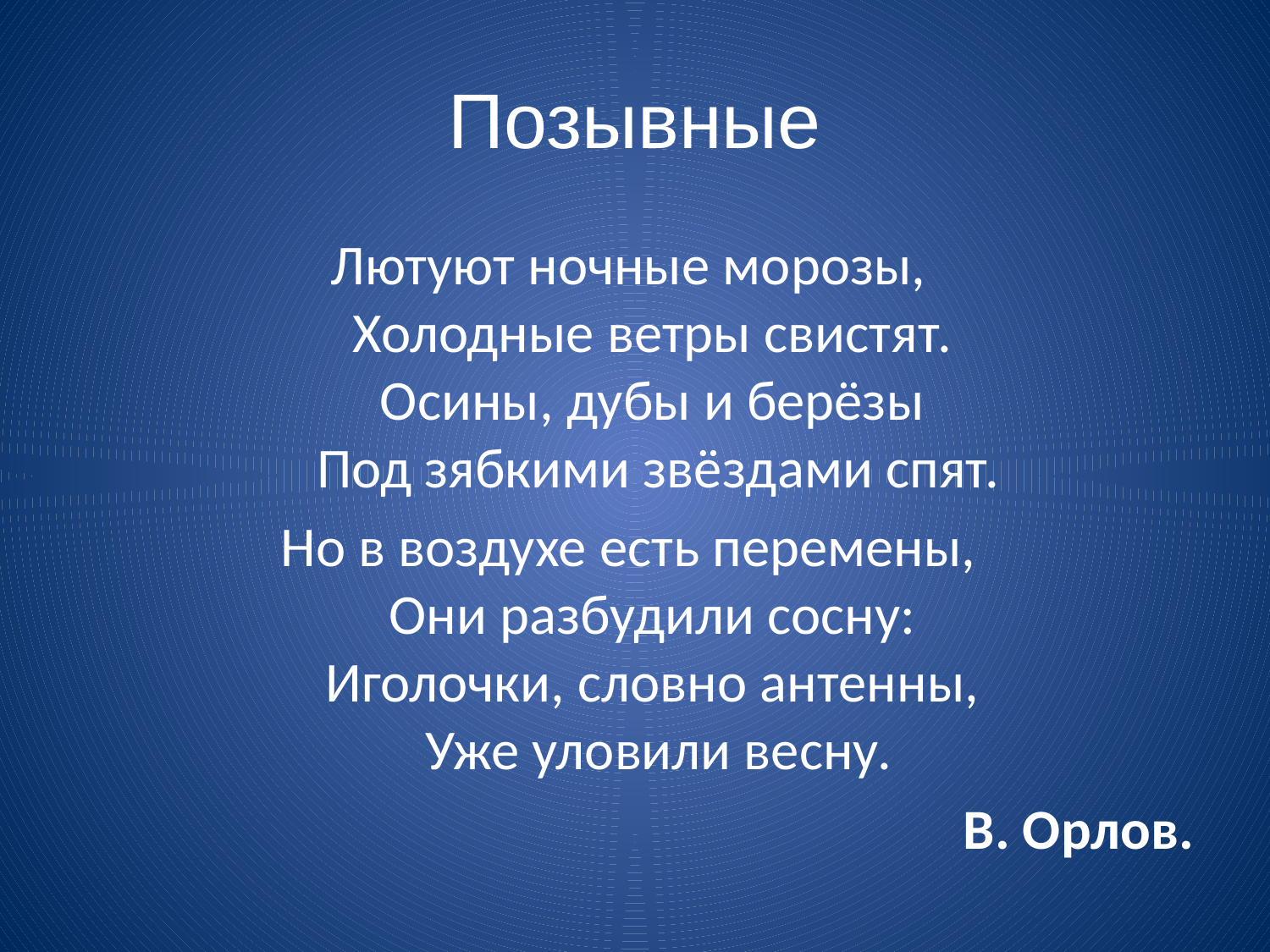

# Позывные
Лютуют ночные морозы, 
Холодные ветры свистят. 
Осины, дубы и берёзы 
Под зябкими звёздами спят.
Но в воздухе есть перемены, 
Они разбудили сосну: 
Иголочки, словно антенны, 
Уже уловили весну.
В. Орлов.